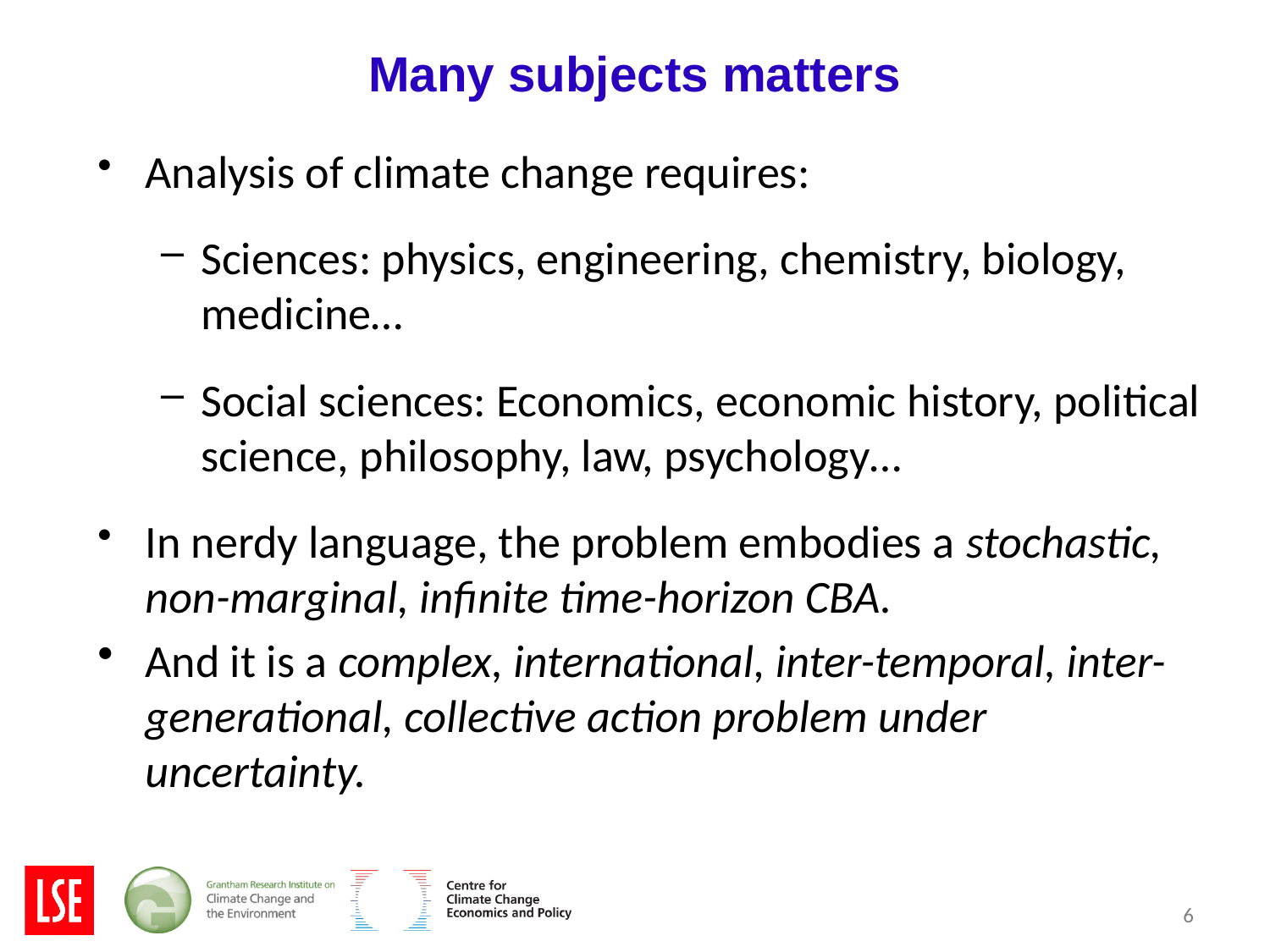

# Many subjects matters
Analysis of climate change requires:
Sciences: physics, engineering, chemistry, biology, medicine…
Social sciences: Economics, economic history, political science, philosophy, law, psychology…
In nerdy language, the problem embodies a stochastic, non-marginal, infinite time-horizon CBA.
And it is a complex, international, inter-temporal, inter-generational, collective action problem under uncertainty.